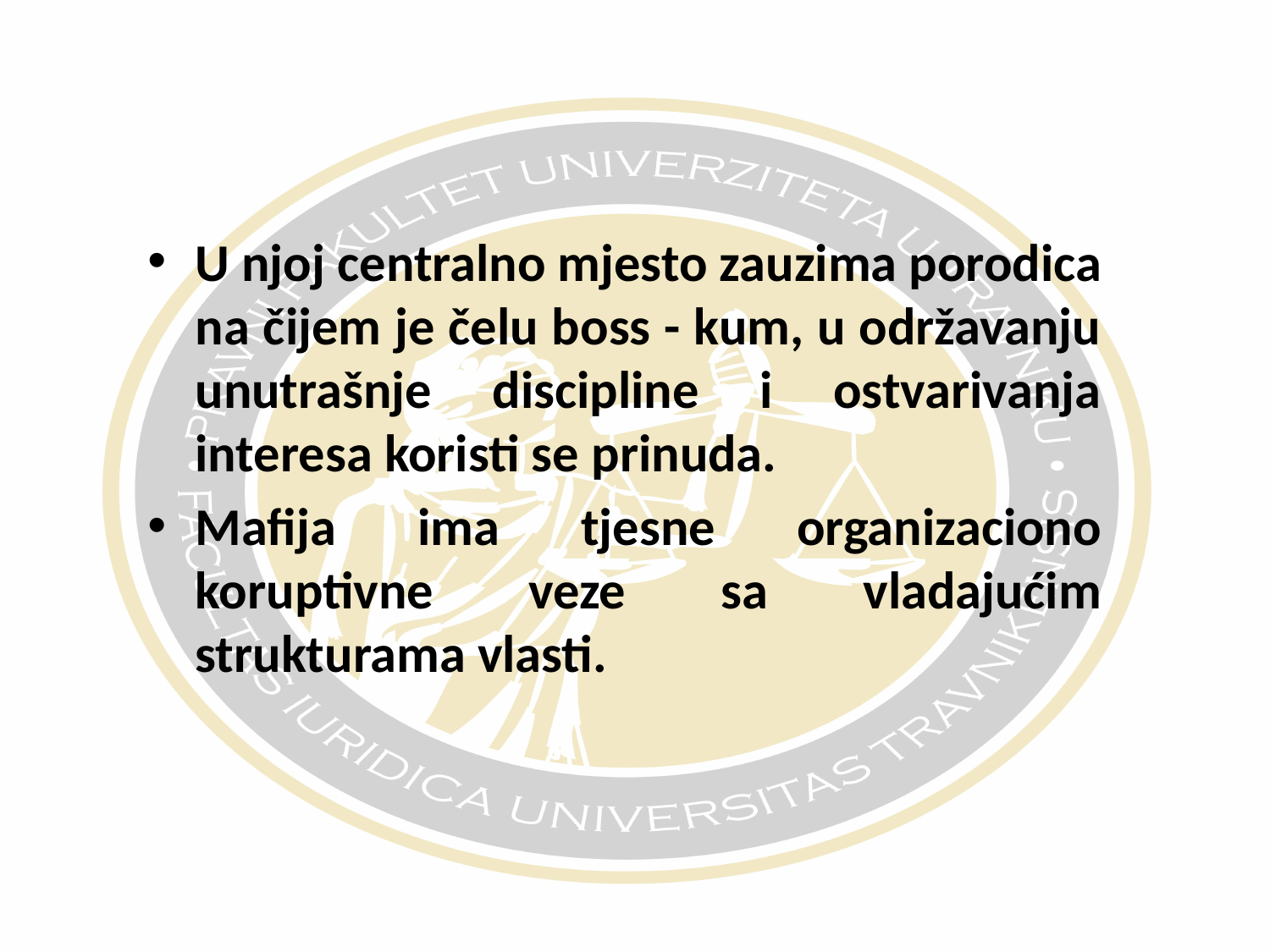

#
U njoj centralno mjesto zauzima porodica na čijem je čelu boss - kum, u održavanju unutrašnje discipline i ostvarivanja interesa koristi se prinuda.
Mafija ima tjesne organizaciono koruptivne veze sa vladajućim strukturama vlasti.